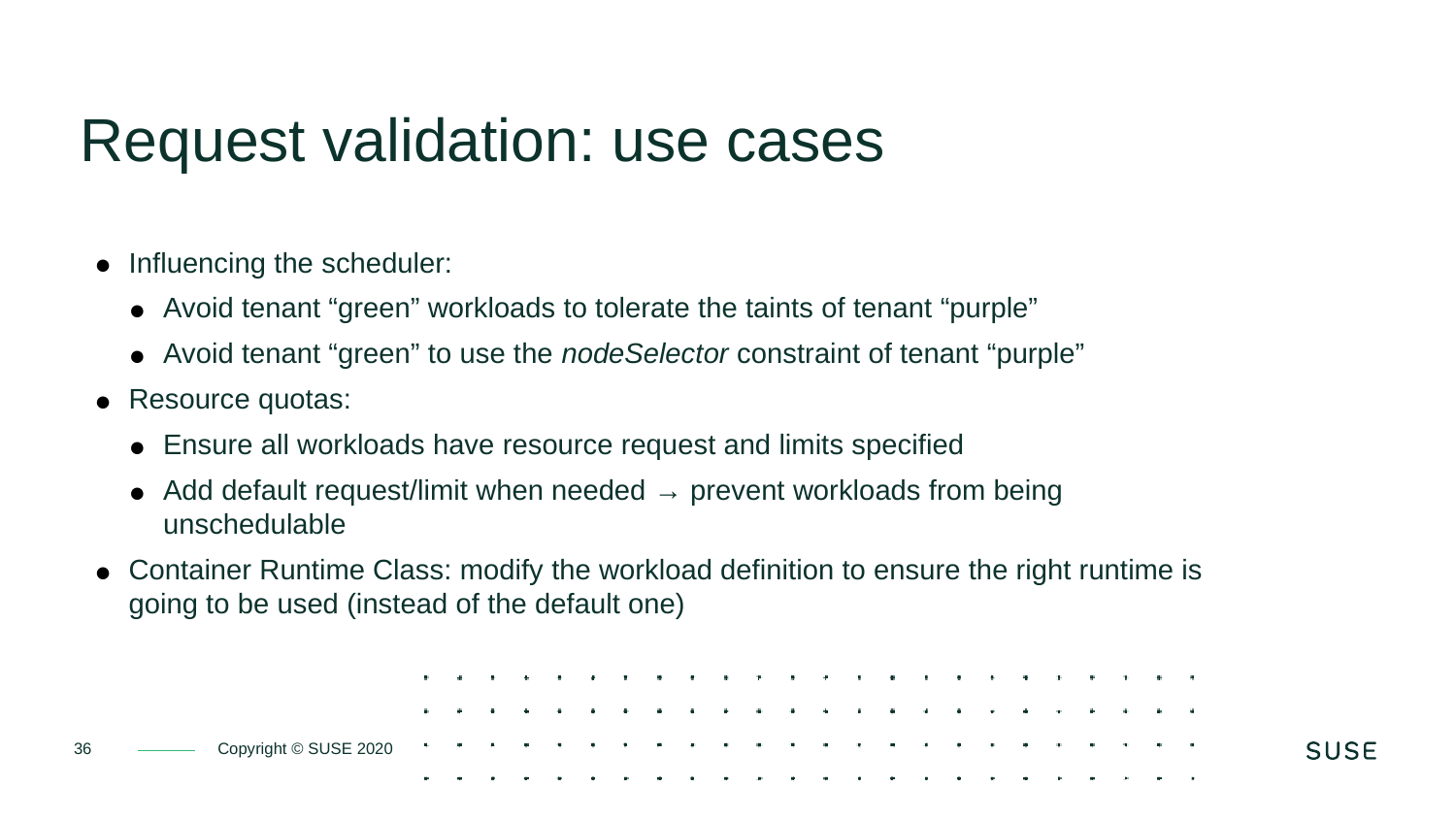

Request validation: use cases
Influencing the scheduler:
Avoid tenant “green” workloads to tolerate the taints of tenant “purple”
Avoid tenant “green” to use the nodeSelector constraint of tenant “purple”
Resource quotas:
Ensure all workloads have resource request and limits specified
Add default request/limit when needed → prevent workloads from being unschedulable
Container Runtime Class: modify the workload definition to ensure the right runtime is going to be used (instead of the default one)